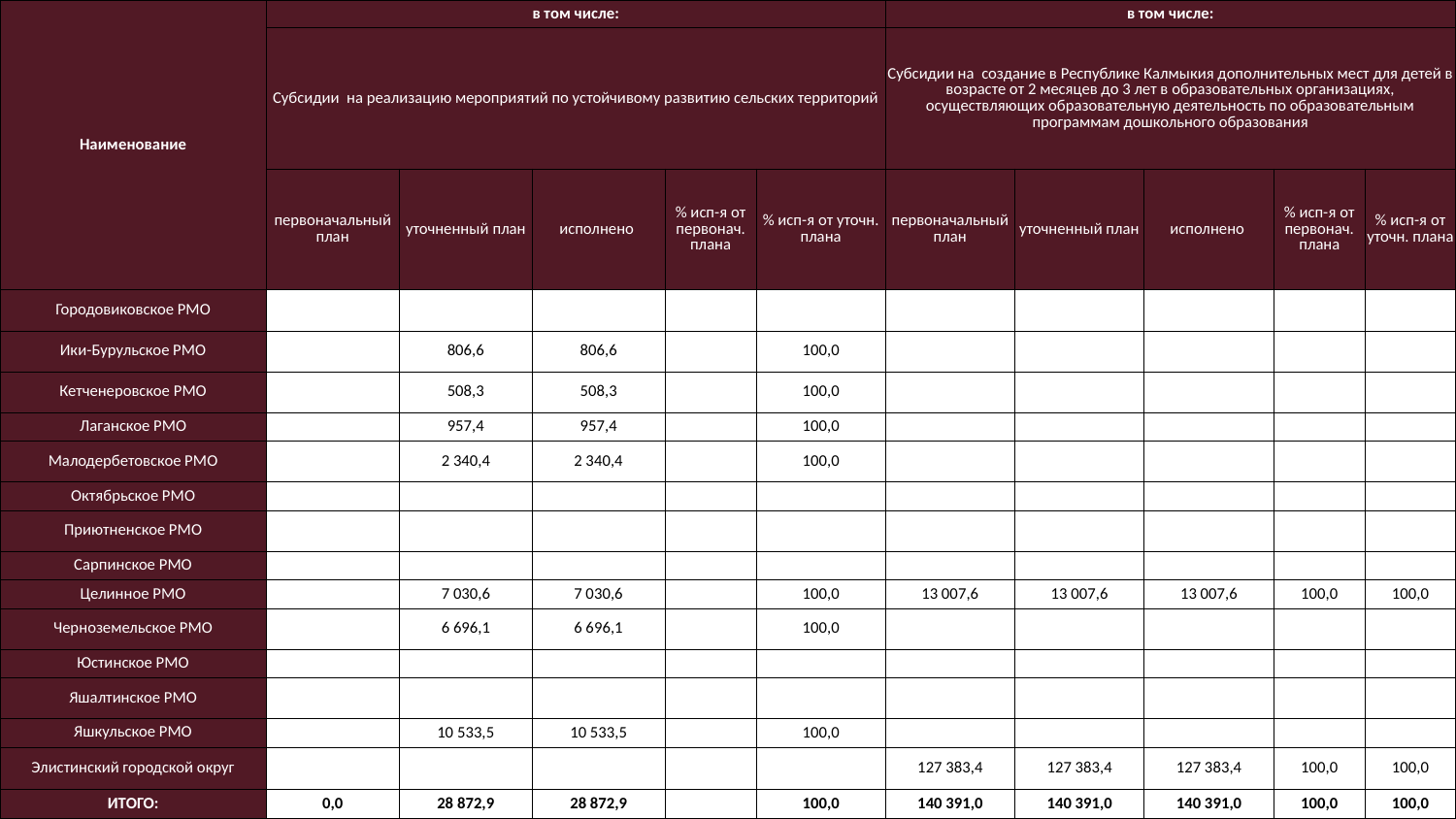

| Наименование | в том числе: |  |  |  |  | в том числе: |  |  |  |  |
| --- | --- | --- | --- | --- | --- | --- | --- | --- | --- | --- |
|  | Субсидии на реализацию мероприятий по устойчивому развитию сельских территорий |  |  |  |  | Субсидии на создание в Республике Калмыкия дополнительных мест для детей в возрасте от 2 месяцев до 3 лет в образовательных организациях, осуществляющих образовательную деятельность по образовательным программам дошкольного образования |  |  |  |  |
|  | первоначальный план | уточненный план | исполнено | % исп-я от первонач. плана | % исп-я от уточн. плана | первоначальный план | уточненный план | исполнено | % исп-я от первонач. плана | % исп-я от уточн. плана |
| Городовиковское РМО |  |  |  |  |  |  |  |  |  |  |
| Ики-Бурульское РМО |  | 806,6 | 806,6 |  | 100,0 |  |  |  |  |  |
| Кетченеровское РМО |  | 508,3 | 508,3 |  | 100,0 |  |  |  |  |  |
| Лаганское РМО |  | 957,4 | 957,4 |  | 100,0 |  |  |  |  |  |
| Малодербетовское РМО |  | 2 340,4 | 2 340,4 |  | 100,0 |  |  |  |  |  |
| Октябрьское РМО |  |  |  |  |  |  |  |  |  |  |
| Приютненское РМО |  |  |  |  |  |  |  |  |  |  |
| Сарпинское РМО |  |  |  |  |  |  |  |  |  |  |
| Целинное РМО |  | 7 030,6 | 7 030,6 |  | 100,0 | 13 007,6 | 13 007,6 | 13 007,6 | 100,0 | 100,0 |
| Черноземельское РМО |  | 6 696,1 | 6 696,1 |  | 100,0 |  |  |  |  |  |
| Юстинское РМО |  |  |  |  |  |  |  |  |  |  |
| Яшалтинское РМО |  |  |  |  |  |  |  |  |  |  |
| Яшкульское РМО |  | 10 533,5 | 10 533,5 |  | 100,0 |  |  |  |  |  |
| Элистинский городской округ |  |  |  |  |  | 127 383,4 | 127 383,4 | 127 383,4 | 100,0 | 100,0 |
| ИТОГО: | 0,0 | 28 872,9 | 28 872,9 |  | 100,0 | 140 391,0 | 140 391,0 | 140 391,0 | 100,0 | 100,0 |
39